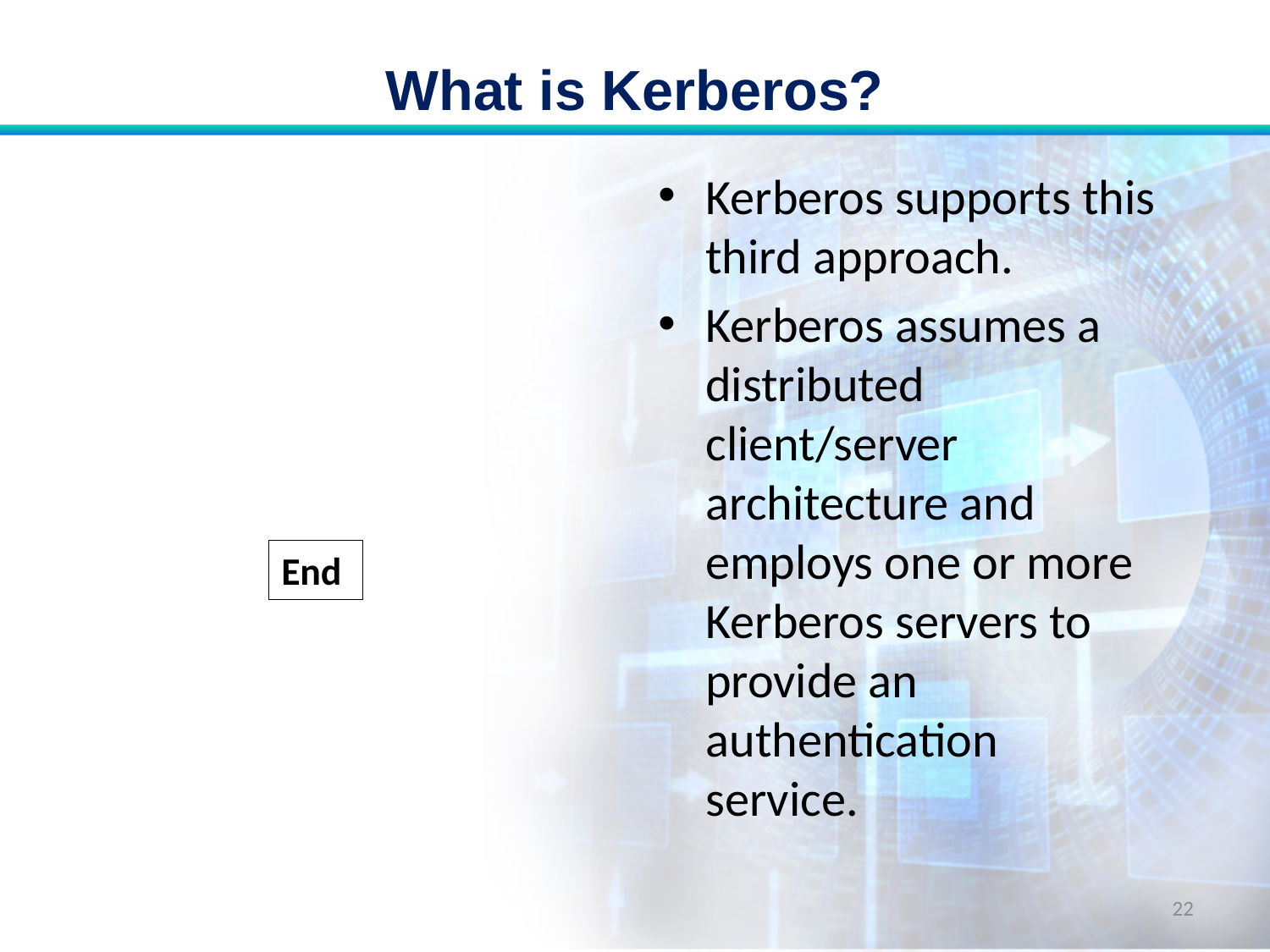

# What is Kerberos?
Kerberos supports this third approach.
Kerberos assumes a distributed client/server architecture and employs one or more Kerberos servers to provide an authentication service.
End
22